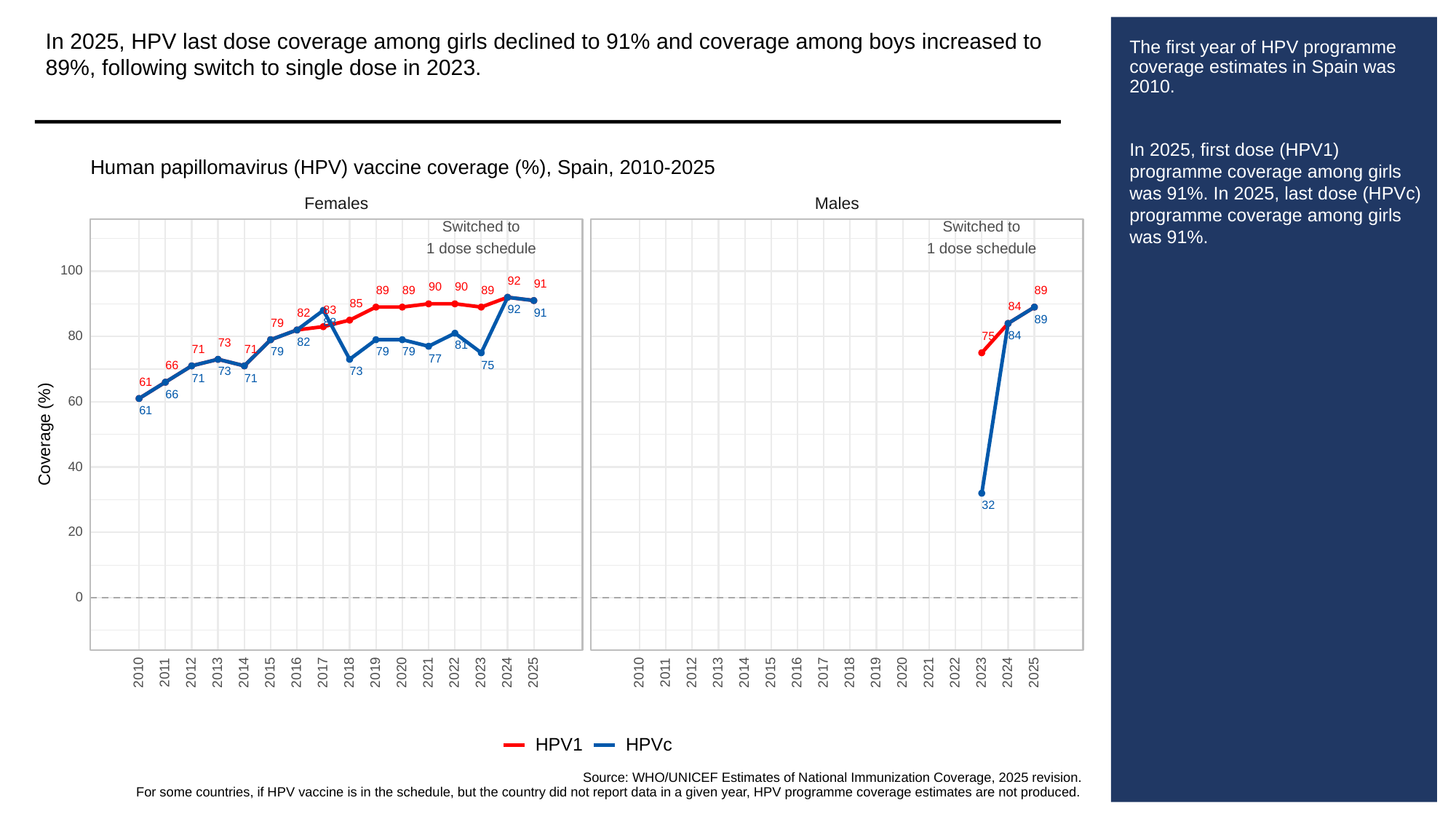

In 2025, HPV last dose coverage among girls declined to 91% and coverage among boys increased to 89%, following switch to single dose in 2023.
# The first year of HPV programme coverage estimates in Spain was 2010.

In 2025, first dose (HPV1) programme coverage among girls was 91%. In 2025, last dose (HPVc) programme coverage among girls was 91%.

Human papillomavirus (HPV) vaccine coverage (%), Spain, 2010-2025
Females
Males

Switched to
Switched to

1 dose schedule
1 dose schedule
100

92
91
90
90
89
89
89
89

85

84

92
83

91
82
89

88
79

80
84
75

82
73
81

71
71
79
79
79

77

75
66

73
73

71
71
61

66

60

61
Coverage (%)

40

32
20

0

2013
2023
2013
2023
2010
2011
2012
2014
2015
2016
2017
2018
2019
2020
2021
2022
2024
2025
2010
2011
2012
2014
2015
2016
2017
2018
2019
2020
2021
2022
2024
2025
HPVc
HPV1

Source: WHO/UNICEF Estimates of National Immunization Coverage, 2025 revision.
For some countries, if HPV vaccine is in the schedule, but the country did not report data in a given year, HPV programme coverage estimates are not produced.